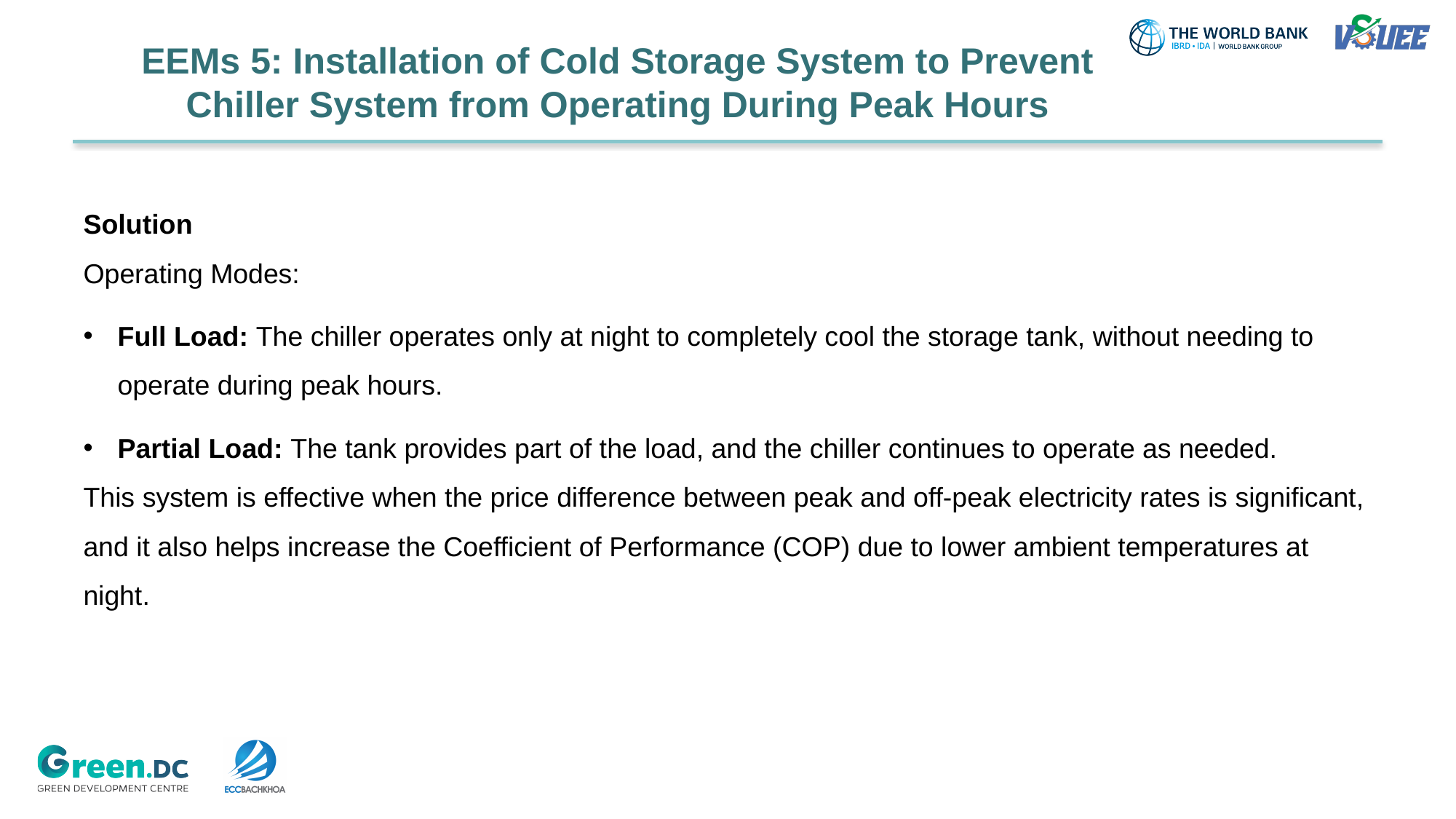

# EEMs 5: Installation of Cold Storage System to Prevent Chiller System from Operating During Peak Hours
Solution
Operating Modes:
Full Load: The chiller operates only at night to completely cool the storage tank, without needing to operate during peak hours.
Partial Load: The tank provides part of the load, and the chiller continues to operate as needed.
This system is effective when the price difference between peak and off-peak electricity rates is significant, and it also helps increase the Coefficient of Performance (COP) due to lower ambient temperatures at night.